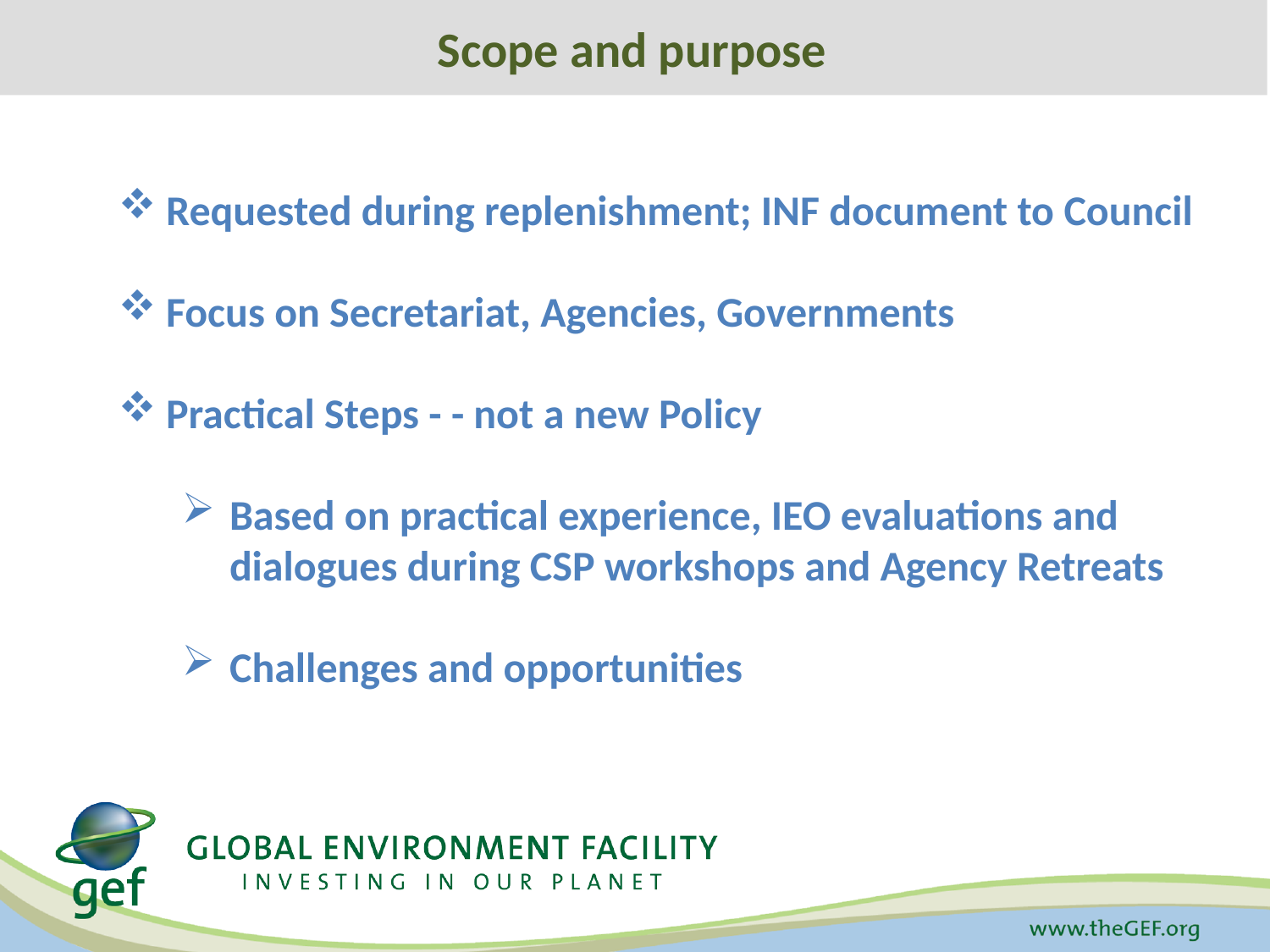

Scope and purpose
Requested during replenishment; INF document to Council

Focus on Secretariat, Agencies, Governments

Practical Steps - - not a new Policy

Based on practical experience, IEO evaluations and dialogues during CSP workshops and Agency Retreats

Challenges and opportunities